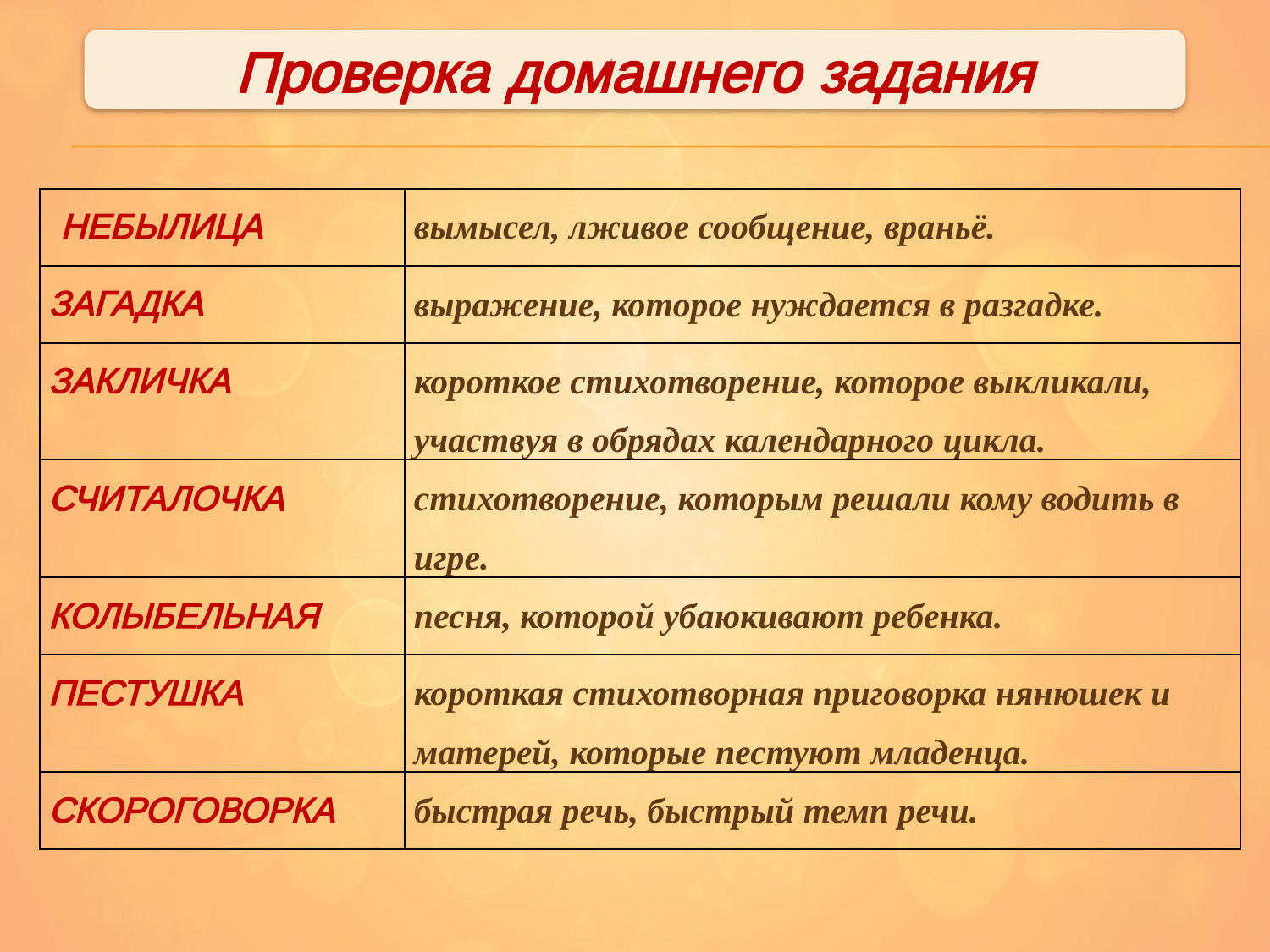

Проверка домашнего задания
| НЕБЫЛИЦА | вымысел, лживое сообщение, враньё. |
| --- | --- |
| ЗАГАДКА | выражение, которое нуждается в разгадке. |
| ЗАКЛИЧКА | короткое стихотворение, которое выкликали, участвуя в обрядах календарного цикла. |
| СЧИТАЛОЧКА | стихотворение, которым решали кому водить в игре. |
| КОЛЫБЕЛЬНАЯ | песня, которой убаюкивают ребенка. |
| ПЕСТУШКА | короткая стихотворная приговорка нянюшек и матерей, которые пестуют младенца. |
| СКОРОГОВОРКА | быстрая речь, быстрый темп речи. |